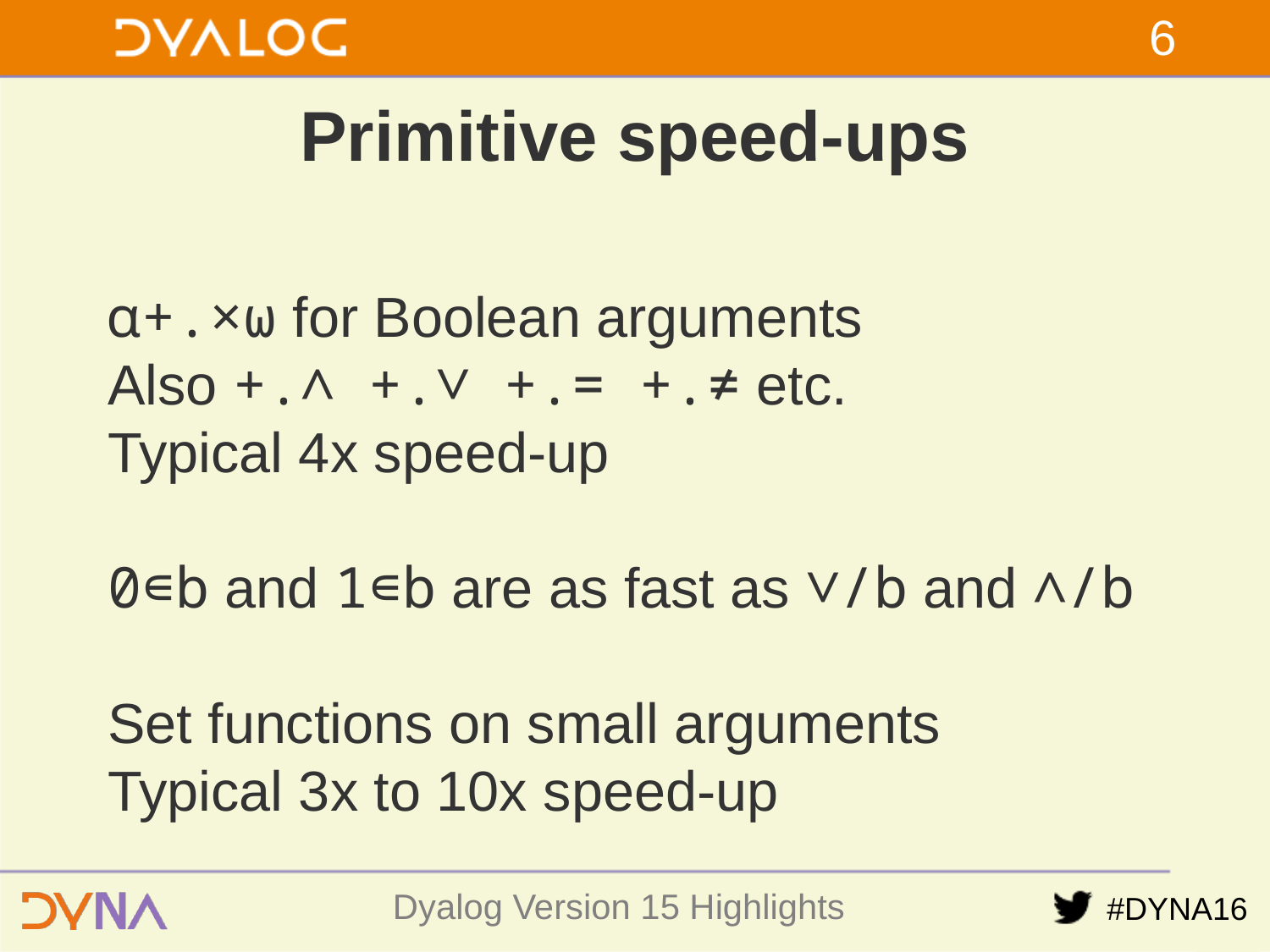

6
# Primitive speed-ups
⍺+.×⍵ for Boolean arguments
Also +.∧ +.∨ +.= +.≠ etc.
Typical 4x speed-up

0∊b and 1∊b are as fast as ∨/b and ∧/b

Set functions on small arguments
Typical 3x to 10x speed-up
Dyalog Version 15 Highlights